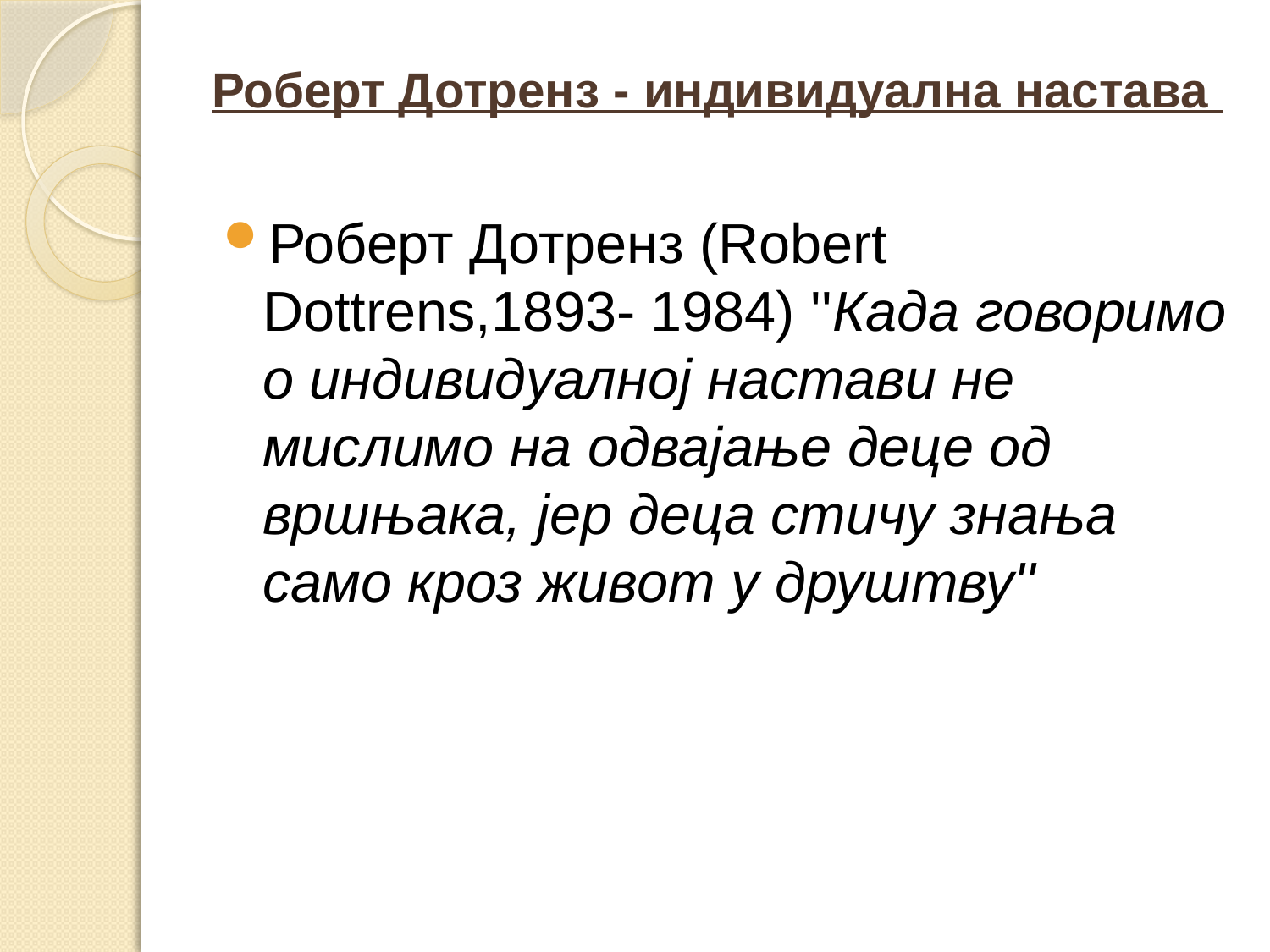

# Роберт Дотренз - индивидуална настава
Роберт Дотренз (Robert Dottrens,1893- 1984) ''Када говоримо о индивидуалној настави не мислимо на одвајање деце од вршњака, јер деца стичу знања само кроз живот у друштву''